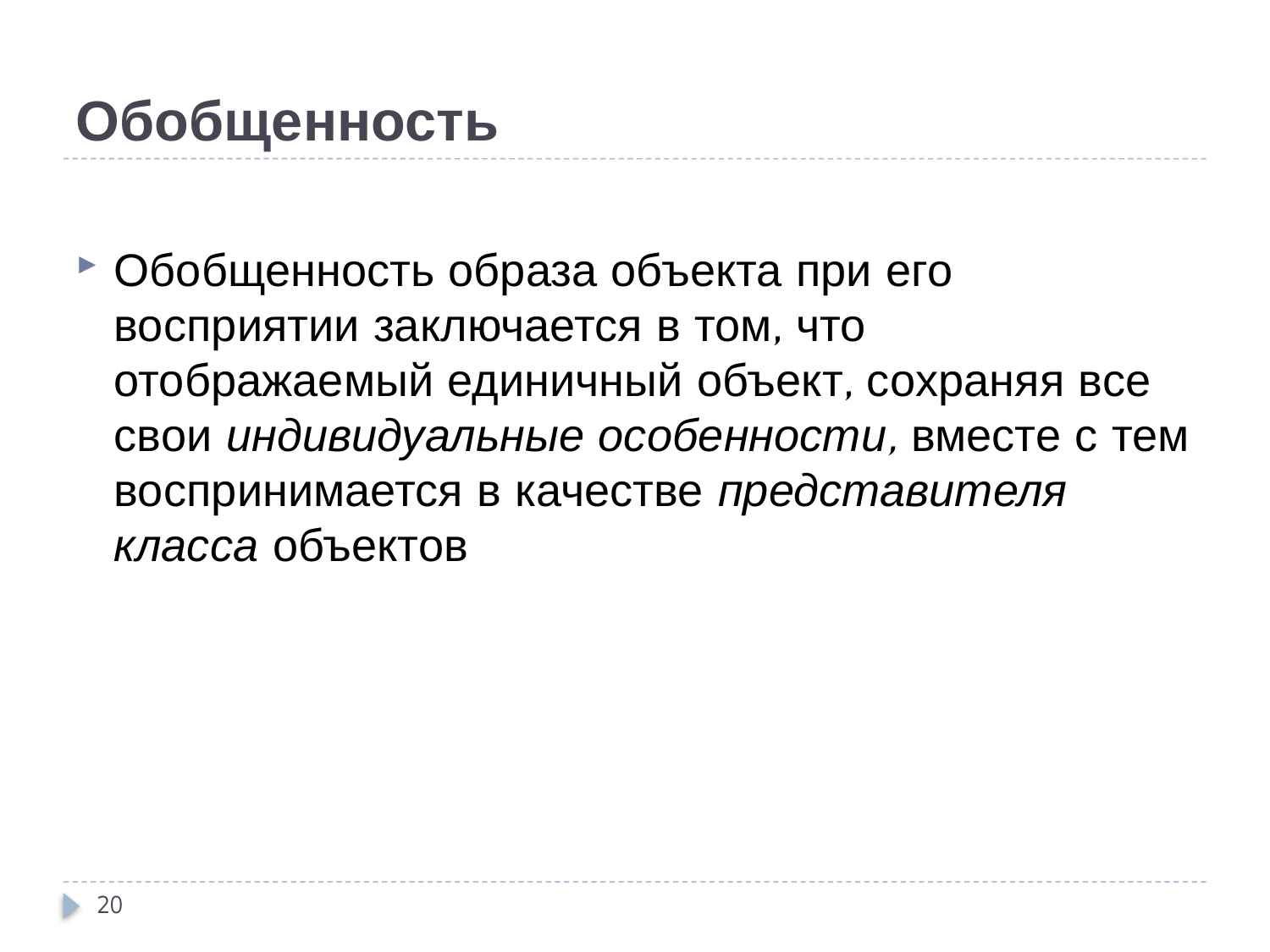

# Обобщенность

Обобщенность образа объекта при его восприятии заключается в том, что отображаемый единичный объект, сохраняя все свои индивидуальные особенности, вместе с тем воспринимается в качестве представителя класса объектов
20